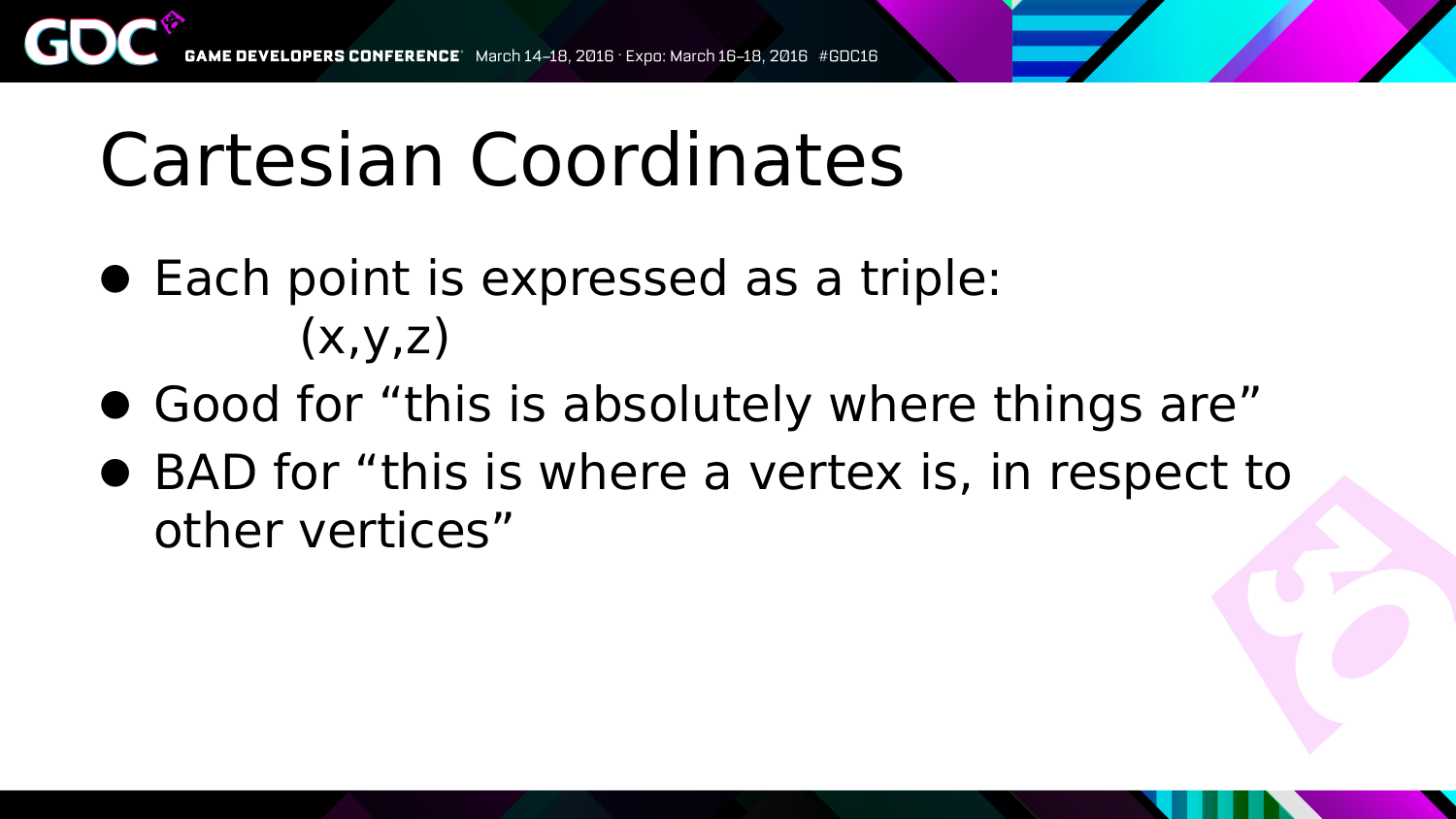

# Cartesian Coordinates
Each point is expressed as a triple:
	(x,y,z)
Good for “this is absolutely where things are”
BAD for “this is where a vertex is, in respect to other vertices”